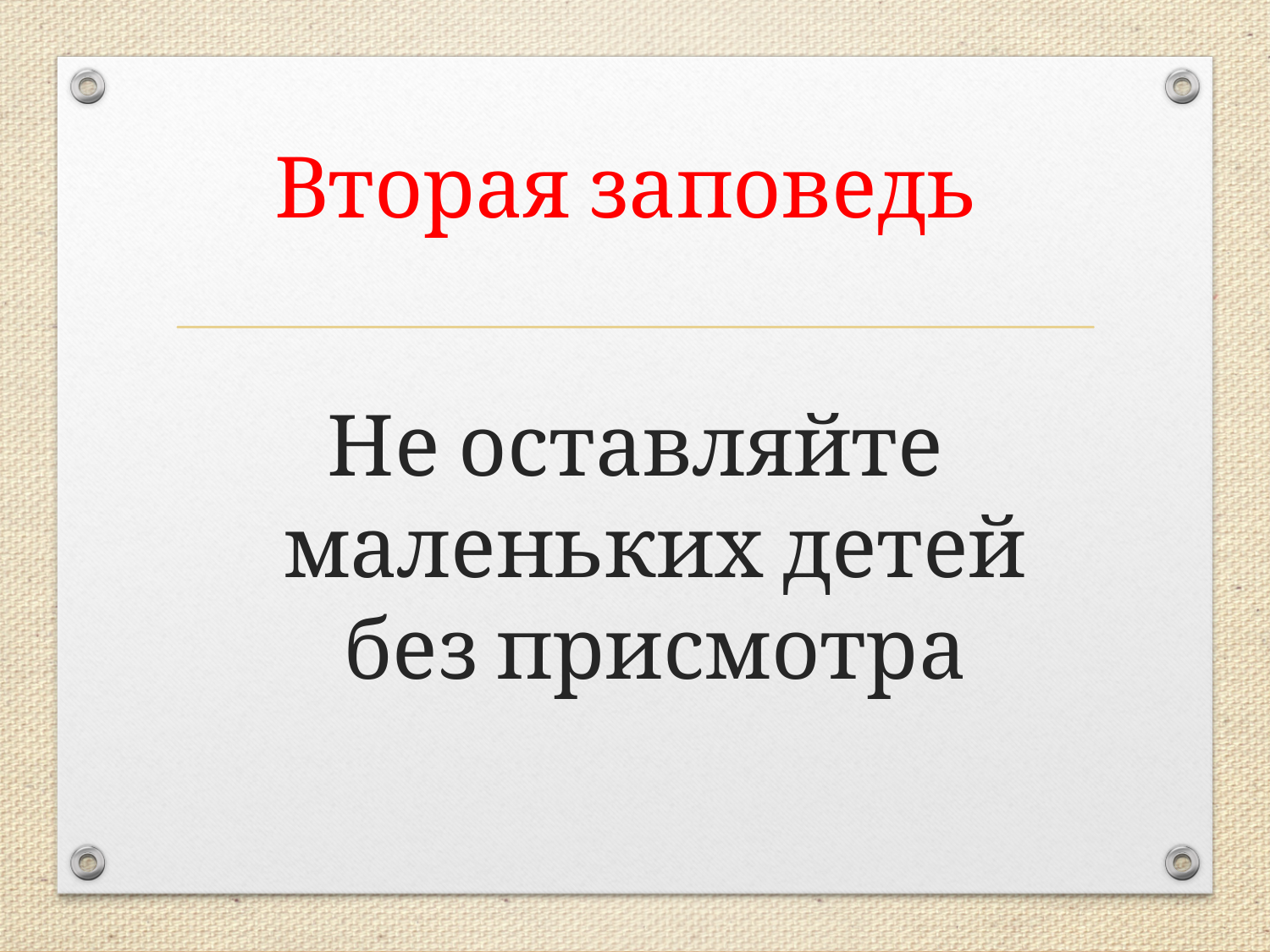

Вторая заповедь

Не оставляйте маленьких детей без присмотра

#